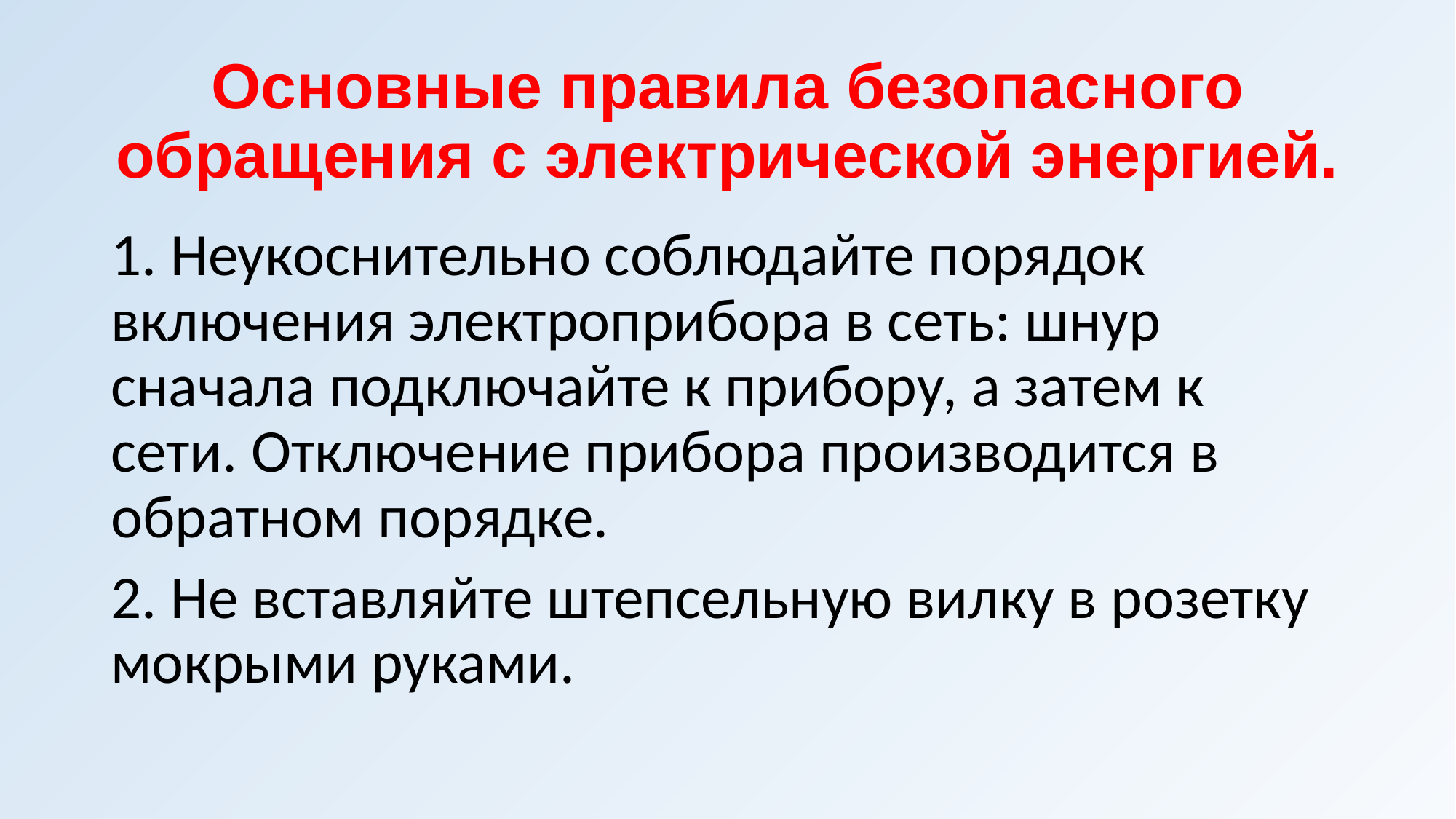

# Основные правила безопасного обращения с электрической энергией.
1. Неукоснительно соблюдайте порядок включения электроприбора в сеть: шнур сначала подключайте к прибору, а затем к сети. Отключение прибора производится в обратном порядке.
2. Не вставляйте штепсельную вилку в розетку мокрыми руками.